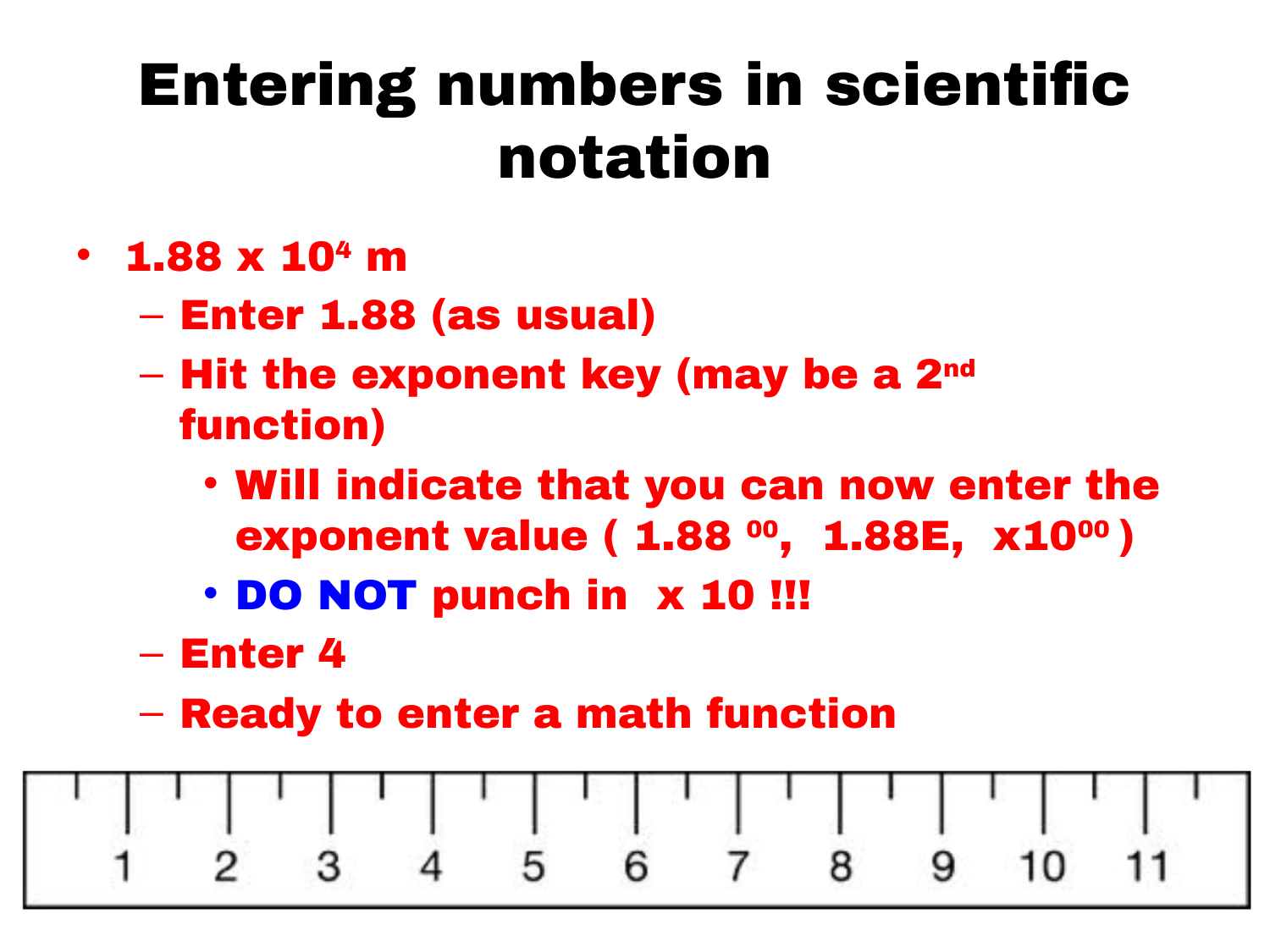

# Entering numbers in scientific notation
1.88 x 104 m
Enter 1.88 (as usual)
Hit the exponent key (may be a 2nd function)
Will indicate that you can now enter the exponent value ( 1.88 00,  1.88E,  x1000 )
DO NOT punch in  x 10 !!!
Enter 4
Ready to enter a math function